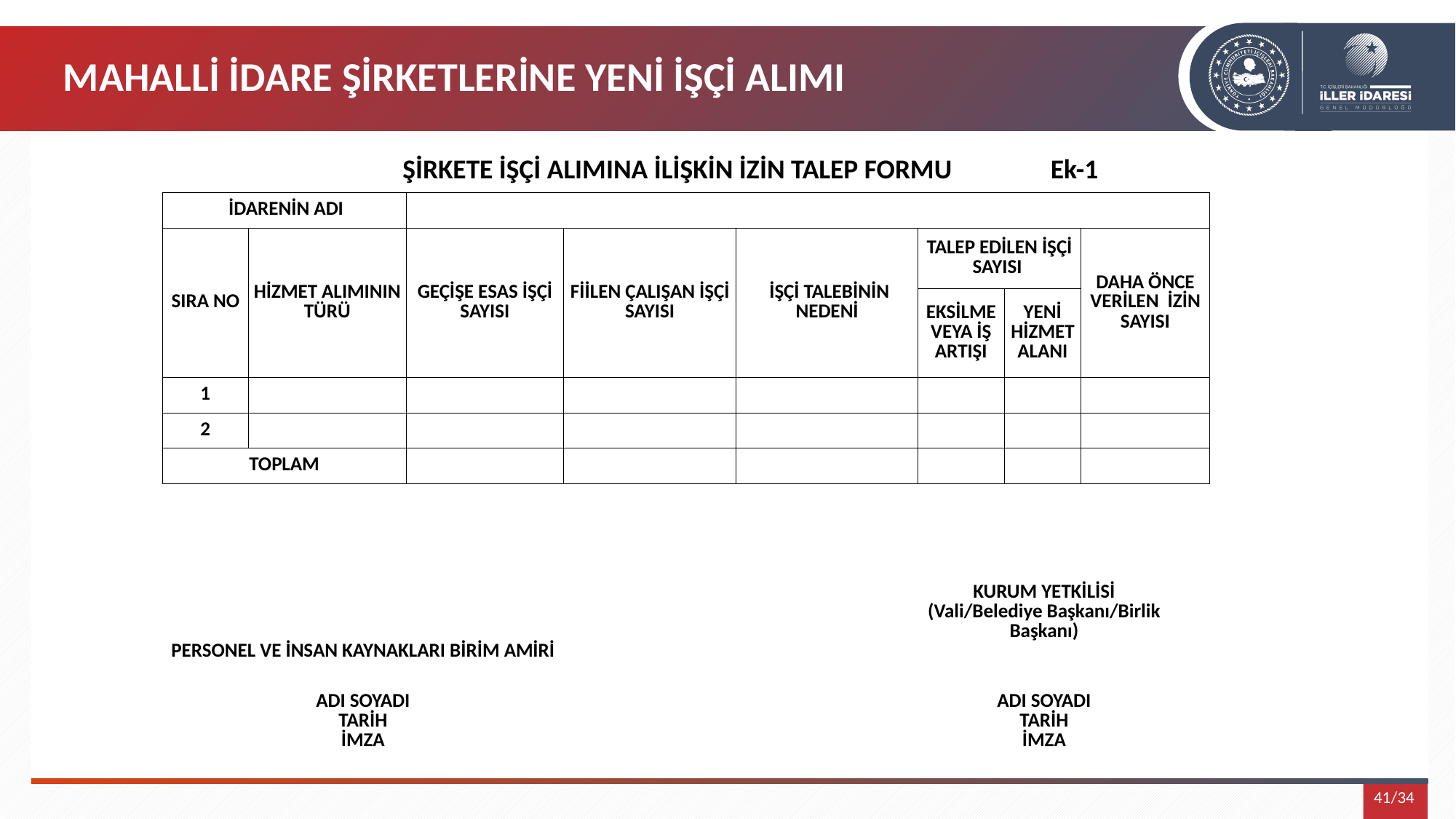

MAHALLİ İDARE ŞİRKETLERİNE YENİ İŞÇİ ALIMI
| ŞİRKETE İŞÇİ ALIMINA İLİŞKİN İZİN TALEP FORMU Ek-1 |  |  |  |  |  |  |  |  |  |
| --- | --- | --- | --- | --- | --- | --- | --- | --- | --- |
| İDARENİN ADI |  |  |  |  |  |  |  |  |  |
| SIRA NO | HİZMET ALIMININ TÜRÜ | GEÇİŞE ESAS İŞÇİ SAYISI | FİİLEN ÇALIŞAN İŞÇİ SAYISI | İŞÇİ TALEBİNİN NEDENİ | TALEP EDİLEN İŞÇİ SAYISI |  | DAHA ÖNCE VERİLEN İZİN SAYISI |  |  |
|  |  |  |  |  | EKSİLME VEYA İŞ ARTIŞI | YENİ HİZMET ALANI |  |  |  |
| 1 |  |  |  |  |  |  |  |  |  |
| 2 |  |  |  |  |  |  |  |  |  |
| TOPLAM |  |  |  |  |  |  |  |  |  |
|  |  |  |  |  |  |  |  |  |  |
|  |  |  |  |  |  |  |  |  |  |
| PERSONEL VE İNSAN KAYNAKLARI BİRİM AMİRİ |  |  |  |  | KURUM YETKİLİSİ (Vali/Belediye Başkanı/Birlik Başkanı) |  |  |  |  |
| ADI SOYADI TARİH İMZA |  |  |  |  | ADI SOYADI TARİH İMZA |  |  |  |  |